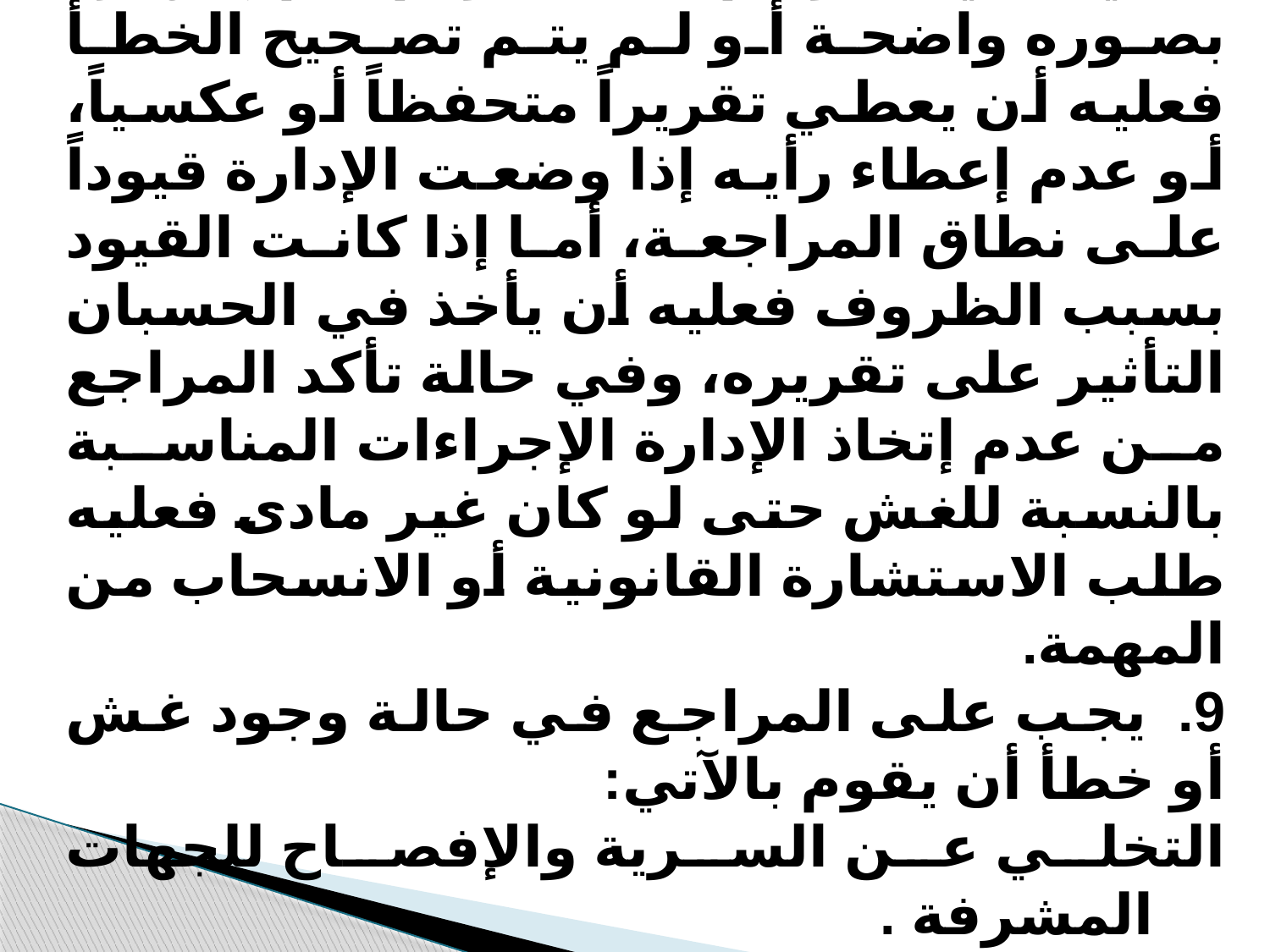

8.  إذا توصل المراجع إلى أن الغش له تأثير مادي علي القوائم المالية ولم يتم إظهاره بصوره واضحة أو لم يتم تصحيح الخطأ فعليه أن يعطي تقريراً متحفظاً أو عكسياً، أو عدم إعطاء رأيه إذا وضعت الإدارة قيوداً على نطاق المراجعة، أما إذا كانت القيود بسبب الظروف فعليه أن يأخذ في الحسبان التأثير على تقريره، وفي حالة تأكد المراجع من عدم إتخاذ الإدارة الإجراءات المناسبة بالنسبة للغش حتى لو كان غير مادى فعليه طلب الاستشارة القانونية أو الانسحاب من المهمة.
9.  يجب على المراجع في حالة وجود غش أو خطأ أن يقوم بالآتي:
التخلي عن السرية والإفصاح للجهات المشرفة .
الافصاح عن ذلك للمراجع الجديد